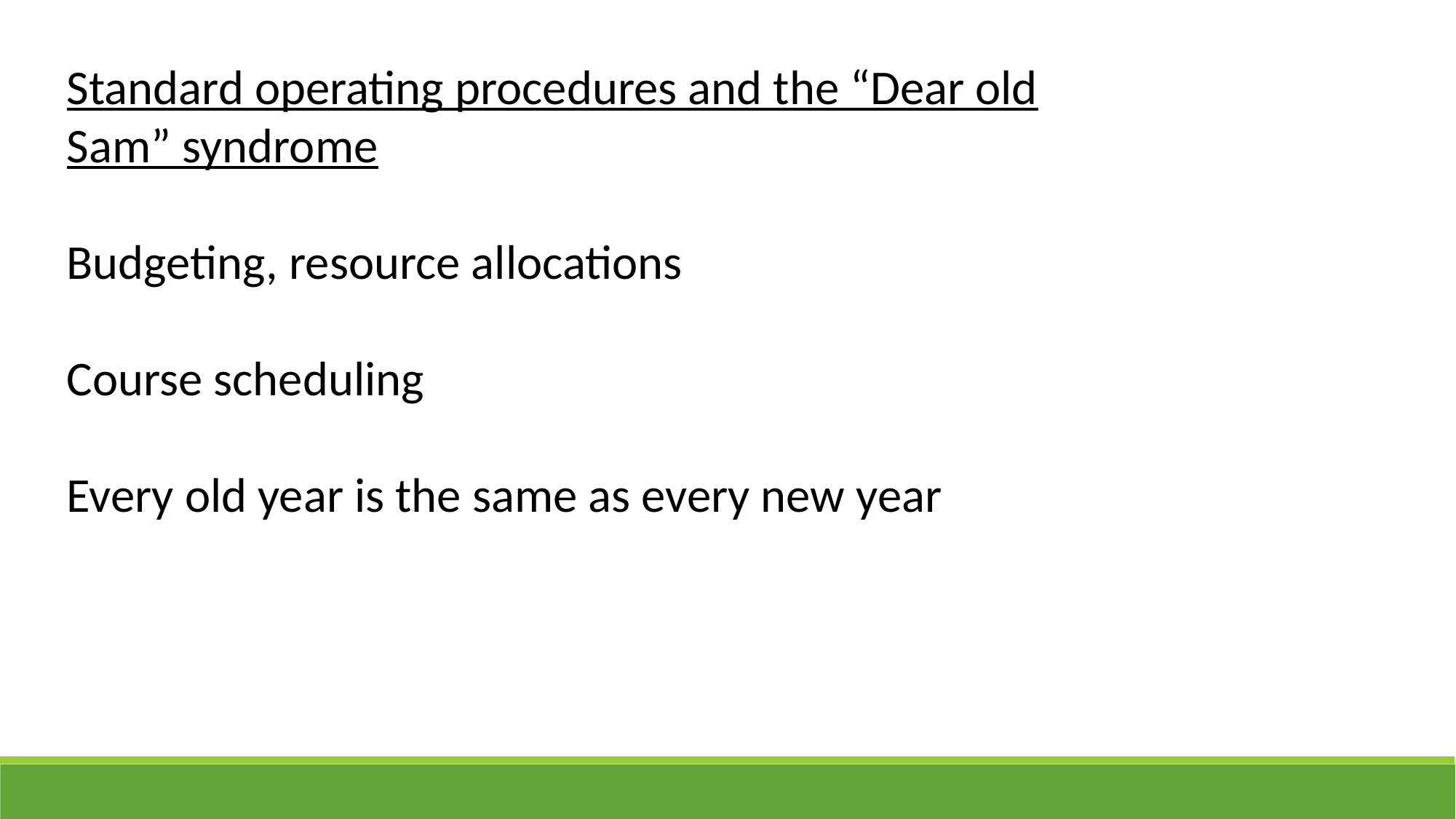

Standard operating procedures and the “Dear old Sam” syndrome

Budgeting, resource allocations

Course scheduling

Every old year is the same as every new year